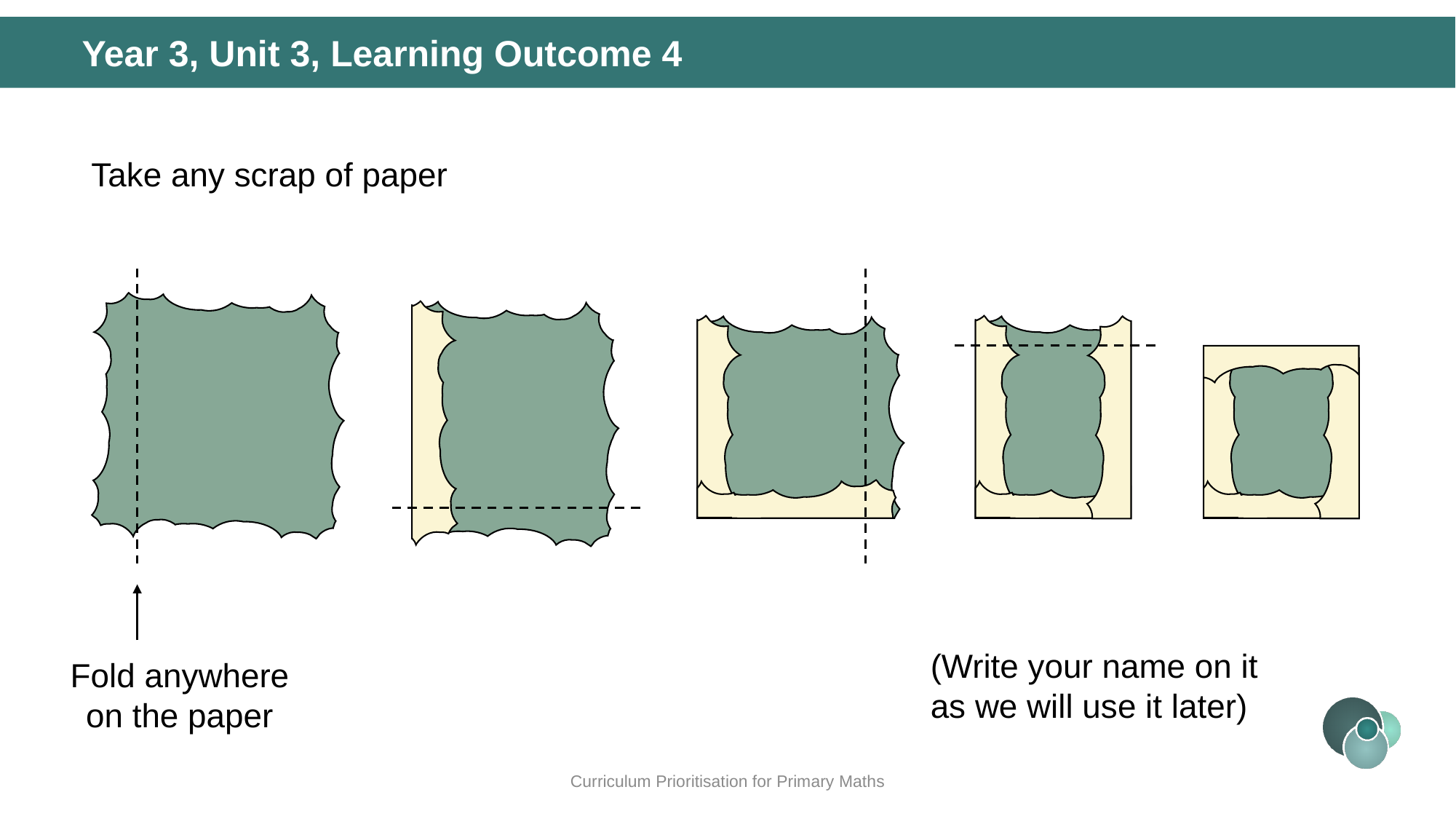

Year 3, Unit 3, Learning Outcome 4
Take any scrap of paper

(Write your name on it as we will use it later)
Fold anywhere on the paper
Curriculum Prioritisation for Primary Maths